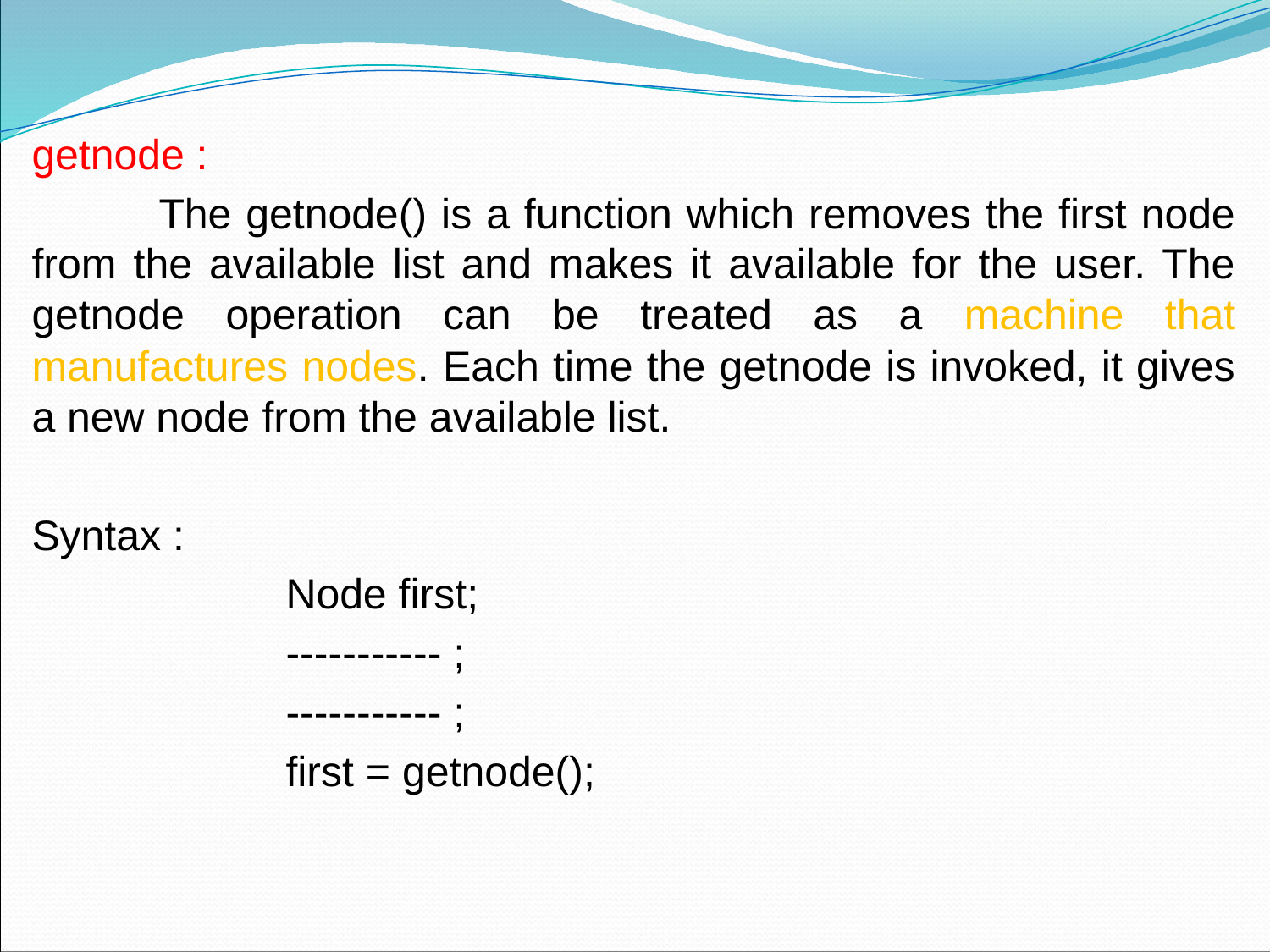

#

getnode :
	The getnode() is a function which removes the first node from the available list and makes it available for the user. The getnode operation can be treated as a machine that manufactures nodes. Each time the getnode is invoked, it gives a new node from the available list.

Syntax :
		Node first;
		----------- ;
		----------- ;
		first = getnode();